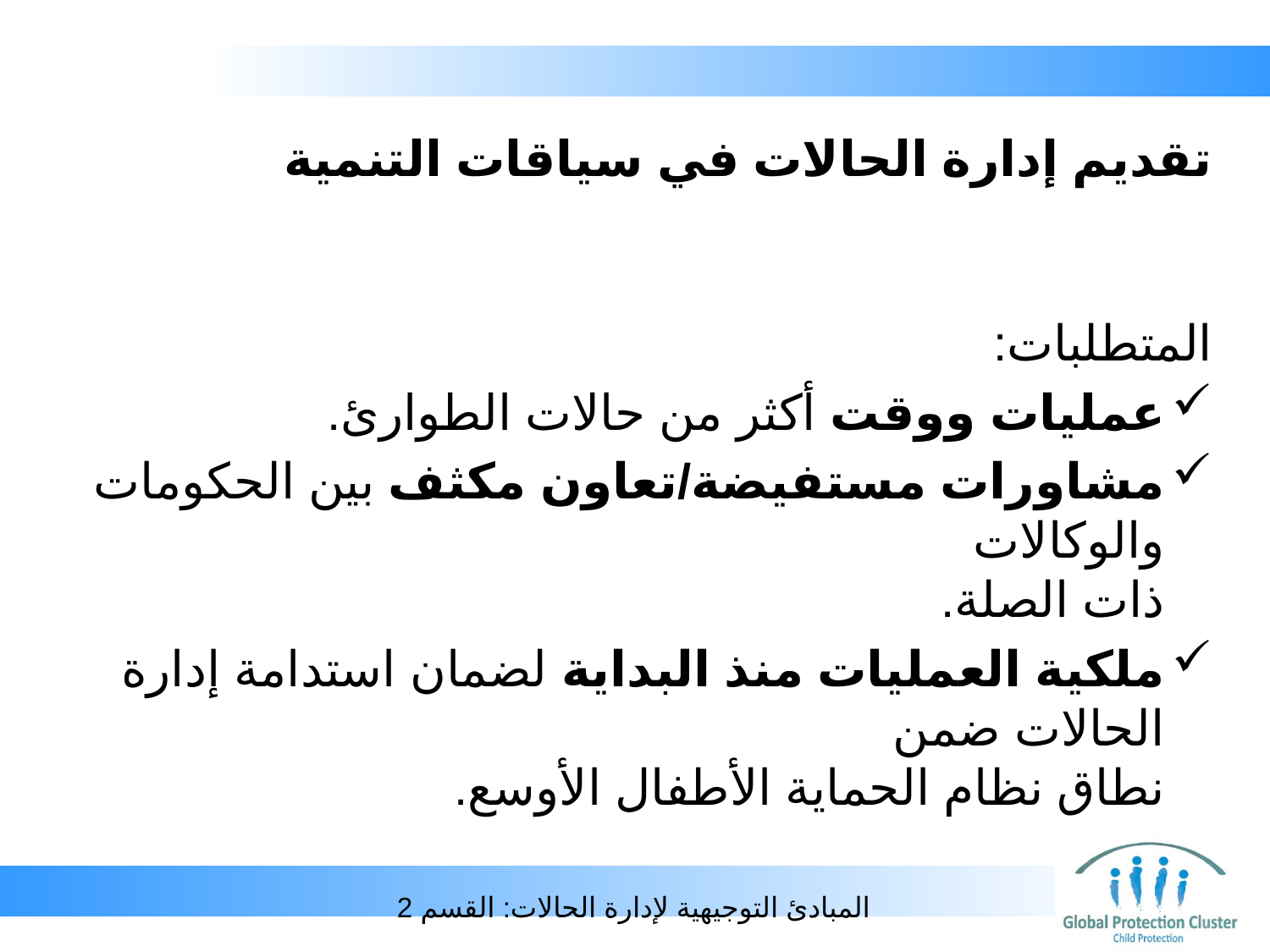

# تقديم إدارة الحالات في سياقات التنمية

المتطلبات:
عمليات ووقت أكثر من حالات الطوارئ.
مشاورات مستفيضة/تعاون مكثف بين الحكومات والوكالات
ذات الصلة.
ملكية العمليات منذ البداية لضمان استدامة إدارة الحالات ضمن
نطاق نظام الحماية الأطفال الأوسع.

المبادئ التوجيهية لإدارة الحالات: القسم 2